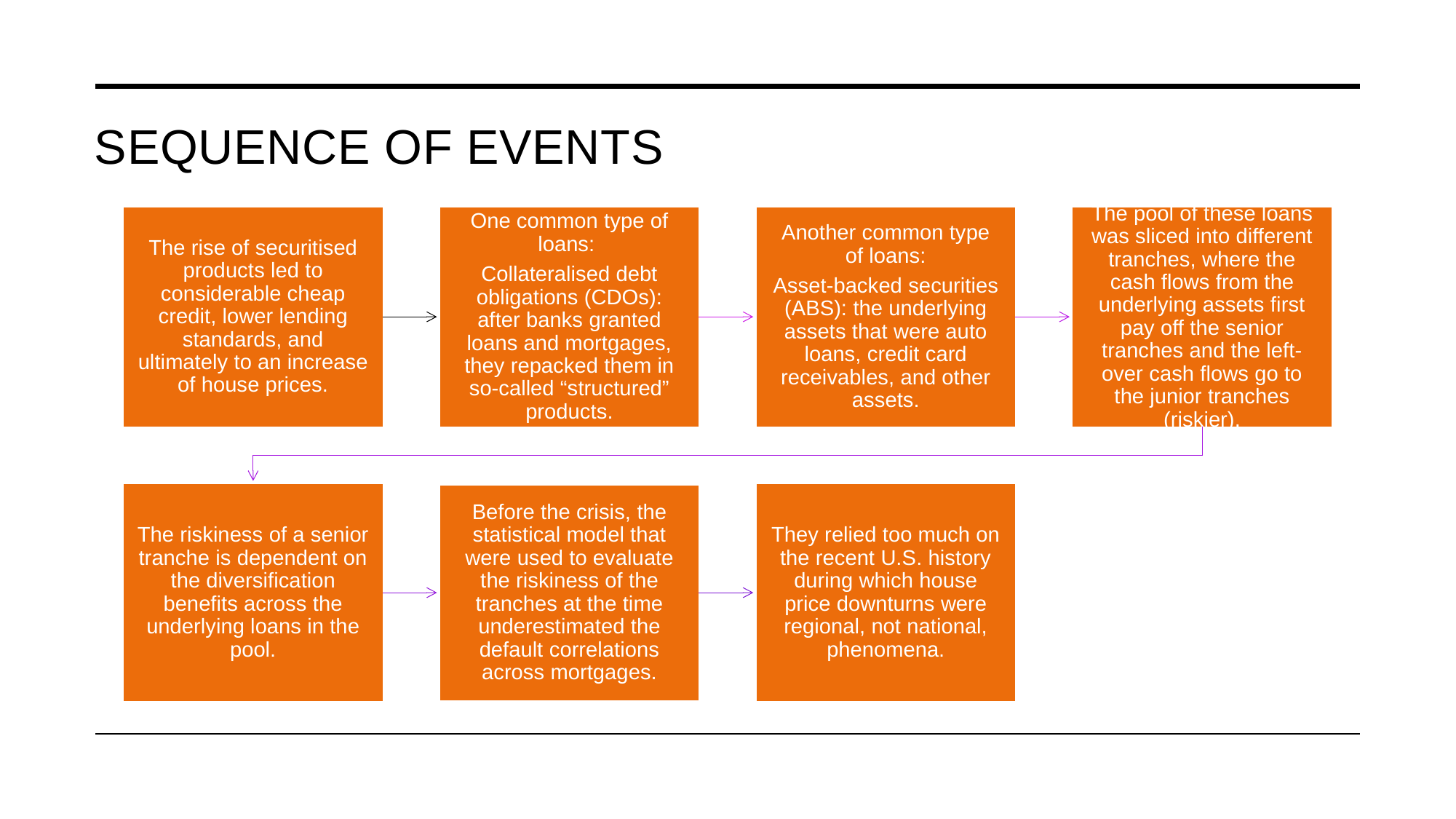

# Sequence of events

The rise of securitised products led to considerable cheap credit, lower lending standards, and ultimately to an increase of house prices.

One common type of loans:
Collateralised debt obligations (CDOs): after banks granted loans and mortgages, they repacked them in so-called “structured” products.

Another common type of loans:
Asset-backed securities (ABS): the underlying assets that were auto loans, credit card receivables, and other assets.

The pool of these loans was sliced into different tranches, where the cash flows from the underlying assets first pay off the senior tranches and the left-over cash flows go to the junior tranches (riskier).

The riskiness of a senior tranche is dependent on the diversification benefits across the underlying loans in the pool.

Before the crisis, the statistical model that were used to evaluate the riskiness of the tranches at the time underestimated the default correlations across mortgages.
They relied too much on the recent U.S. history during which house price downturns were regional, not national, phenomena.